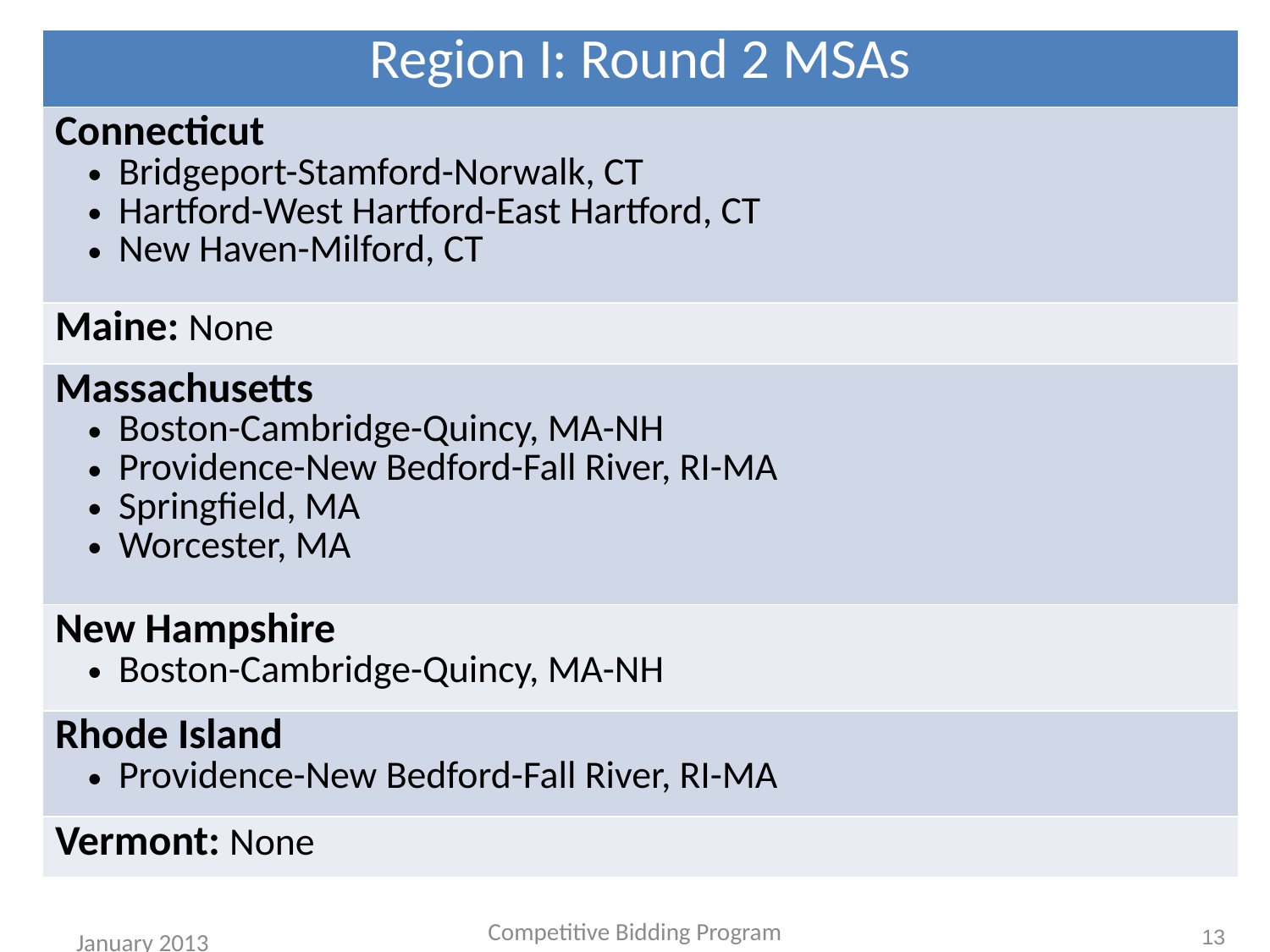

| Region I: Round 2 MSAs |
| --- |
| Connecticut Bridgeport-Stamford-Norwalk, CT Hartford-West Hartford-East Hartford, CT New Haven-Milford, CT |
| Maine: None |
| Massachusetts Boston-Cambridge-Quincy, MA-NH Providence-New Bedford-Fall River, RI-MA Springfield, MA Worcester, MA |
| New Hampshire Boston-Cambridge-Quincy, MA-NH |
| Rhode Island Providence-New Bedford-Fall River, RI-MA |
| Vermont: None |
Competitive Bidding Program
13
January 2013